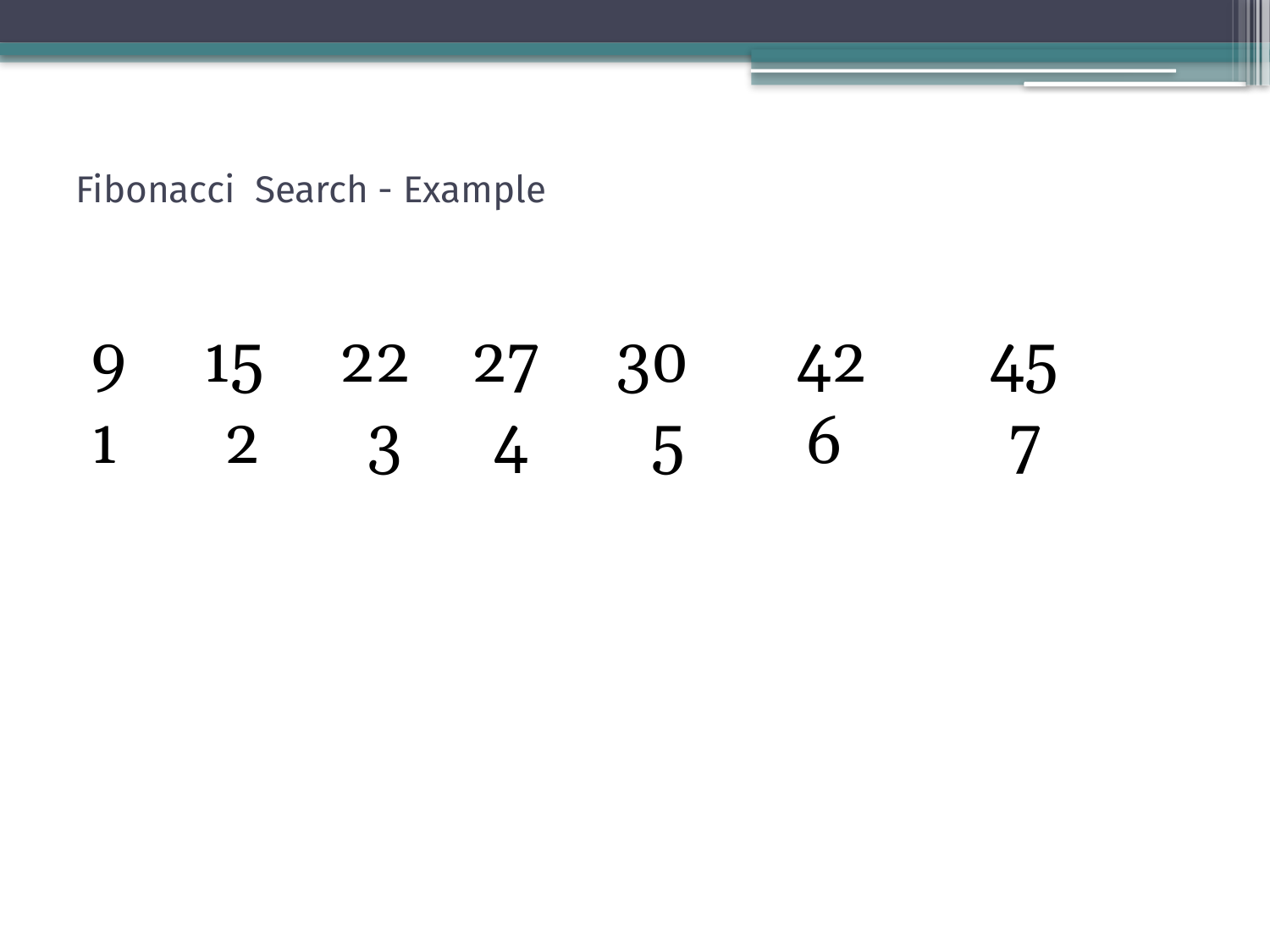

Fibonacci  Search - Example
9     15     22    27     30       42        45
1       2       3      4        5        6           7